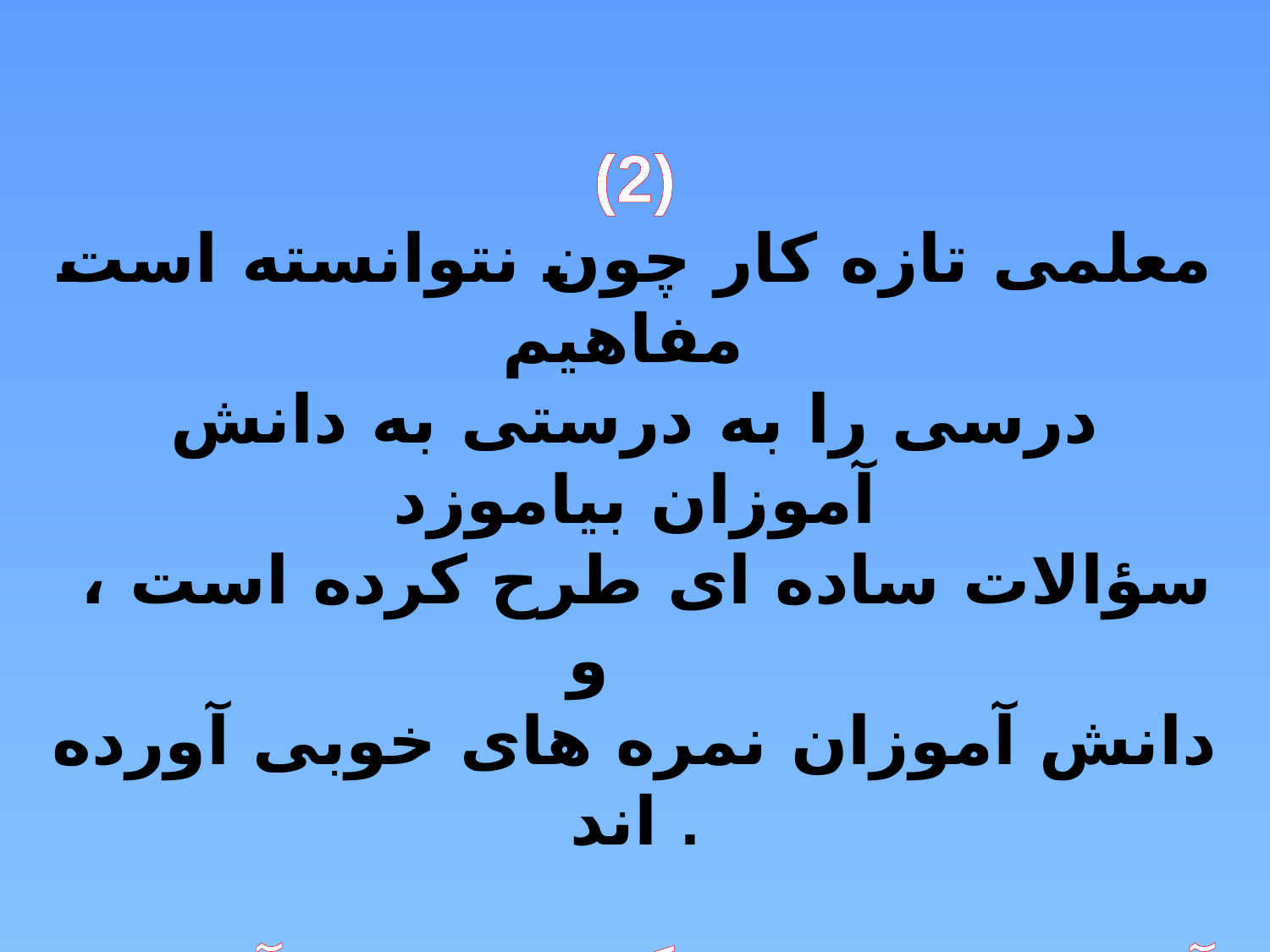

(2)
معلمی تازه کار چون نتوانسته است مفاهیم
درسی را به درستی به دانش آموزان بیاموزد
 ، سؤالات ساده ای طرح کرده است و
دانش آموزان نمره های خوبی آورده اند .

آیا وی مشکل یادگیری دانش آموزان را حل
 کرده یا آن را در زیر سؤالات ساده و غیر
استاندارد مخفی کرده است ؟ کدام یک ؟